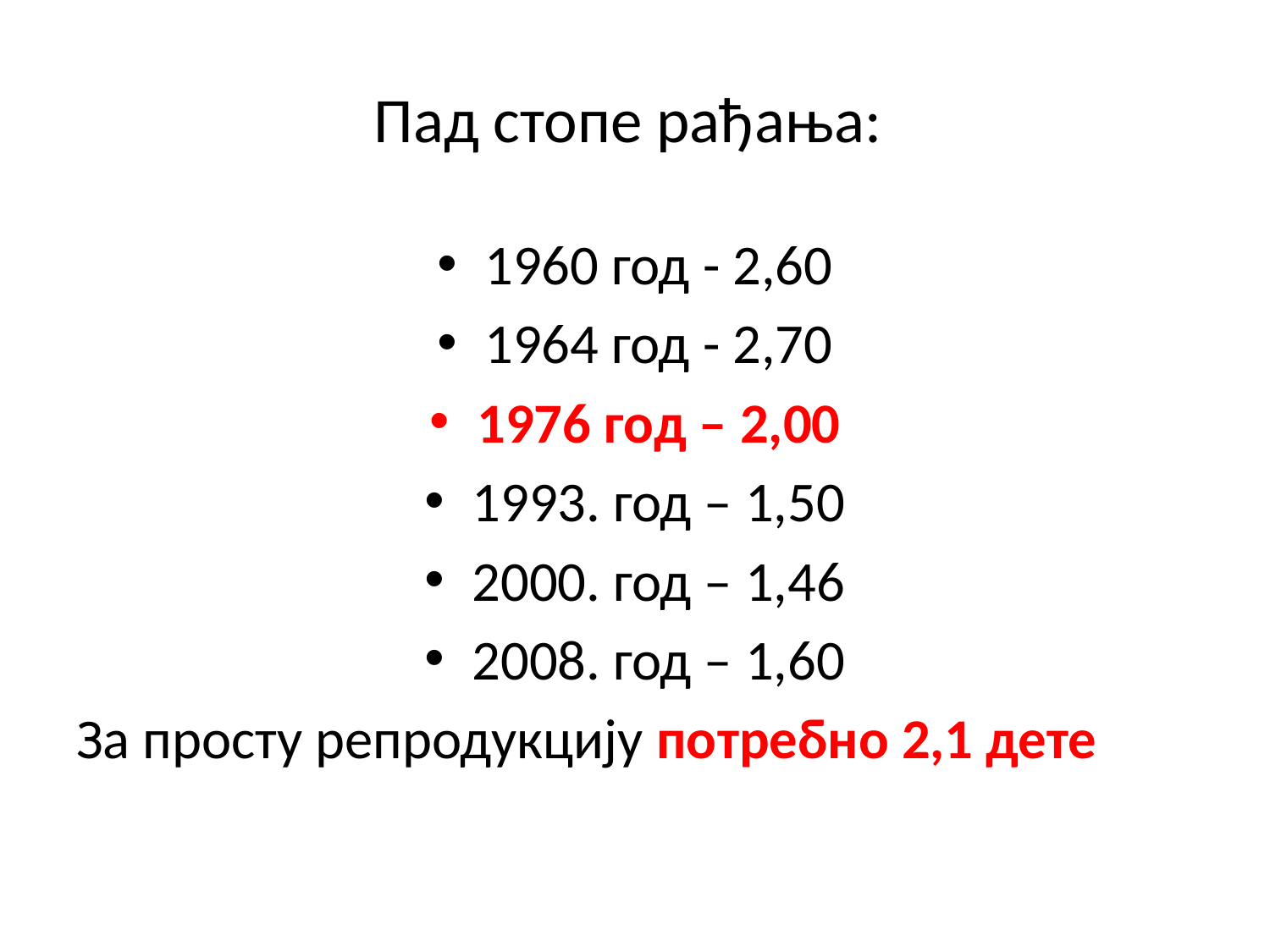

# Пад стопе рађања:
1960 год - 2,60
1964 год - 2,70
1976 год – 2,00
1993. год – 1,50
2000. год – 1,46
2008. год – 1,60
За просту репродукцију потребно 2,1 дете